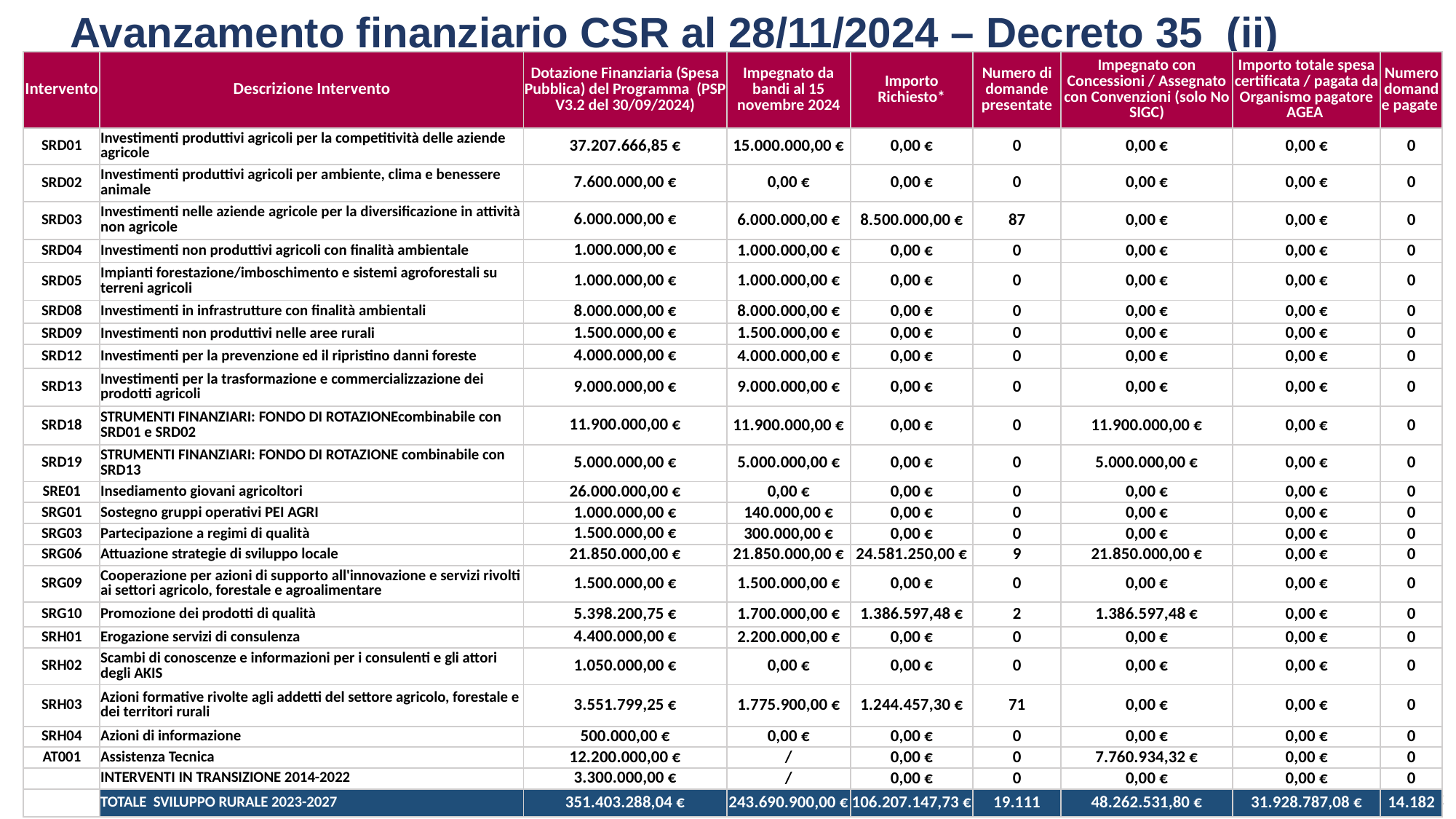

Avanzamento finanziario CSR al 28/11/2024 – Decreto 35  (ii)
| Intervento | Descrizione Intervento | Dotazione Finanziaria (Spesa Pubblica) del Programma (PSP V3.2 del 30/09/2024) | Impegnato da bandi al 15 novembre 2024 | Importo Richiesto\* | Numero di domande presentate | Impegnato con Concessioni / Assegnato con Convenzioni (solo No SIGC) | Importo totale spesa certificata / pagata da Organismo pagatore AGEA | Numero domande pagate |
| --- | --- | --- | --- | --- | --- | --- | --- | --- |
| SRD01 | Investimenti produttivi agricoli per la competitività delle aziende agricole | 37.207.666,85 € | 15.000.000,00 € | 0,00 € | 0 | 0,00 € | 0,00 € | 0 |
| SRD02 | Investimenti produttivi agricoli per ambiente, clima e benessere animale | 7.600.000,00 € | 0,00 € | 0,00 € | 0 | 0,00 € | 0,00 € | 0 |
| SRD03 | Investimenti nelle aziende agricole per la diversificazione in attività non agricole | 6.000.000,00 € | 6.000.000,00 € | 8.500.000,00 € | 87 | 0,00 € | 0,00 € | 0 |
| SRD04 | Investimenti non produttivi agricoli con finalità ambientale | 1.000.000,00 € | 1.000.000,00 € | 0,00 € | 0 | 0,00 € | 0,00 € | 0 |
| SRD05 | Impianti forestazione/imboschimento e sistemi agroforestali su terreni agricoli | 1.000.000,00 € | 1.000.000,00 € | 0,00 € | 0 | 0,00 € | 0,00 € | 0 |
| SRD08 | Investimenti in infrastrutture con finalità ambientali | 8.000.000,00 € | 8.000.000,00 € | 0,00 € | 0 | 0,00 € | 0,00 € | 0 |
| SRD09 | Investimenti non produttivi nelle aree rurali | 1.500.000,00 € | 1.500.000,00 € | 0,00 € | 0 | 0,00 € | 0,00 € | 0 |
| SRD12 | Investimenti per la prevenzione ed il ripristino danni foreste | 4.000.000,00 € | 4.000.000,00 € | 0,00 € | 0 | 0,00 € | 0,00 € | 0 |
| SRD13 | Investimenti per la trasformazione e commercializzazione dei prodotti agricoli | 9.000.000,00 € | 9.000.000,00 € | 0,00 € | 0 | 0,00 € | 0,00 € | 0 |
| SRD18 | STRUMENTI FINANZIARI: FONDO DI ROTAZIONEcombinabile con SRD01 e SRD02 | 11.900.000,00 € | 11.900.000,00 € | 0,00 € | 0 | 11.900.000,00 € | 0,00 € | 0 |
| SRD19 | STRUMENTI FINANZIARI: FONDO DI ROTAZIONE combinabile con SRD13 | 5.000.000,00 € | 5.000.000,00 € | 0,00 € | 0 | 5.000.000,00 € | 0,00 € | 0 |
| SRE01 | Insediamento giovani agricoltori | 26.000.000,00 € | 0,00 € | 0,00 € | 0 | 0,00 € | 0,00 € | 0 |
| SRG01 | Sostegno gruppi operativi PEI AGRI | 1.000.000,00 € | 140.000,00 € | 0,00 € | 0 | 0,00 € | 0,00 € | 0 |
| SRG03 | Partecipazione a regimi di qualità | 1.500.000,00 € | 300.000,00 € | 0,00 € | 0 | 0,00 € | 0,00 € | 0 |
| SRG06 | Attuazione strategie di sviluppo locale | 21.850.000,00 € | 21.850.000,00 € | 24.581.250,00 € | 9 | 21.850.000,00 € | 0,00 € | 0 |
| SRG09 | Cooperazione per azioni di supporto all'innovazione e servizi rivolti ai settori agricolo, forestale e agroalimentare | 1.500.000,00 € | 1.500.000,00 € | 0,00 € | 0 | 0,00 € | 0,00 € | 0 |
| SRG10 | Promozione dei prodotti di qualità | 5.398.200,75 € | 1.700.000,00 € | 1.386.597,48 € | 2 | 1.386.597,48 € | 0,00 € | 0 |
| SRH01 | Erogazione servizi di consulenza | 4.400.000,00 € | 2.200.000,00 € | 0,00 € | 0 | 0,00 € | 0,00 € | 0 |
| SRH02 | Scambi di conoscenze e informazioni per i consulenti e gli attori degli AKIS | 1.050.000,00 € | 0,00 € | 0,00 € | 0 | 0,00 € | 0,00 € | 0 |
| SRH03 | Azioni formative rivolte agli addetti del settore agricolo, forestale e dei territori rurali | 3.551.799,25 € | 1.775.900,00 € | 1.244.457,30 € | 71 | 0,00 € | 0,00 € | 0 |
| SRH04 | Azioni di informazione | 500.000,00 € | 0,00 € | 0,00 € | 0 | 0,00 € | 0,00 € | 0 |
| AT001 | Assistenza Tecnica | 12.200.000,00 € | / | 0,00 € | 0 | 7.760.934,32 € | 0,00 € | 0 |
|  | INTERVENTI IN TRANSIZIONE 2014-2022 | 3.300.000,00 € | / | 0,00 € | 0 | 0,00 € | 0,00 € | 0 |
|  | TOTALE SVILUPPO RURALE 2023-2027 | 351.403.288,04 € | 243.690.900,00 € | 106.207.147,73 € | 19.111 | 48.262.531,80 € | 31.928.787,08 € | 14.182 |
12